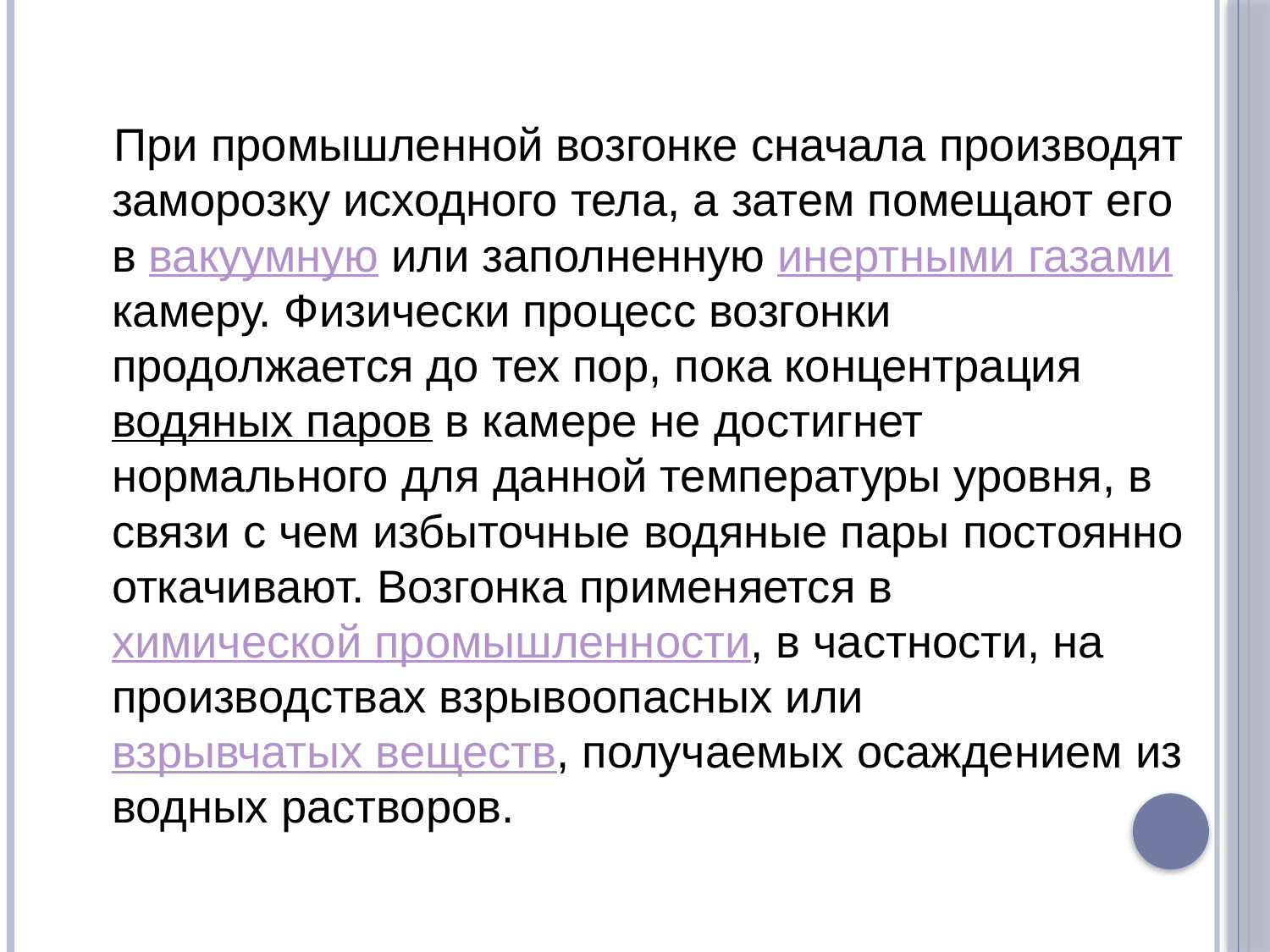

При промышленной возгонке сначала производят заморозку исходного тела, а затем помещают его в вакуумную или заполненную инертными газами камеру. Физически процесс возгонки продолжается до тех пор, пока концентрация водяных паров в камере не достигнет нормального для данной температуры уровня, в связи с чем избыточные водяные пары постоянно откачивают. Возгонка применяется в химической промышленности, в частности, на производствах взрывоопасных или взрывчатых веществ, получаемых осаждением из водных растворов.